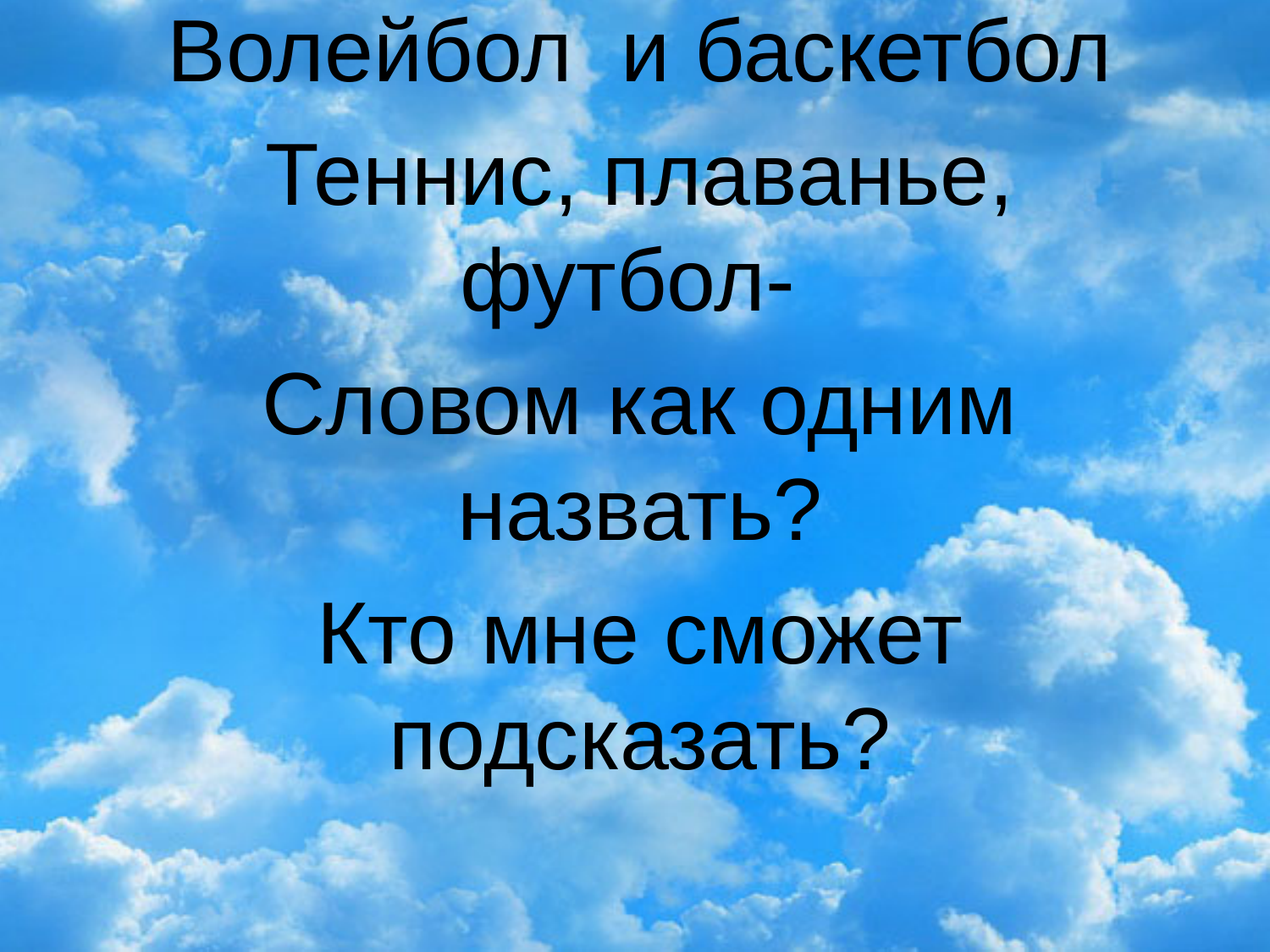

Волейбол  и баскетбол
Теннис, плаванье, футбол-
Словом как одним назвать?
Кто мне сможет подсказать?